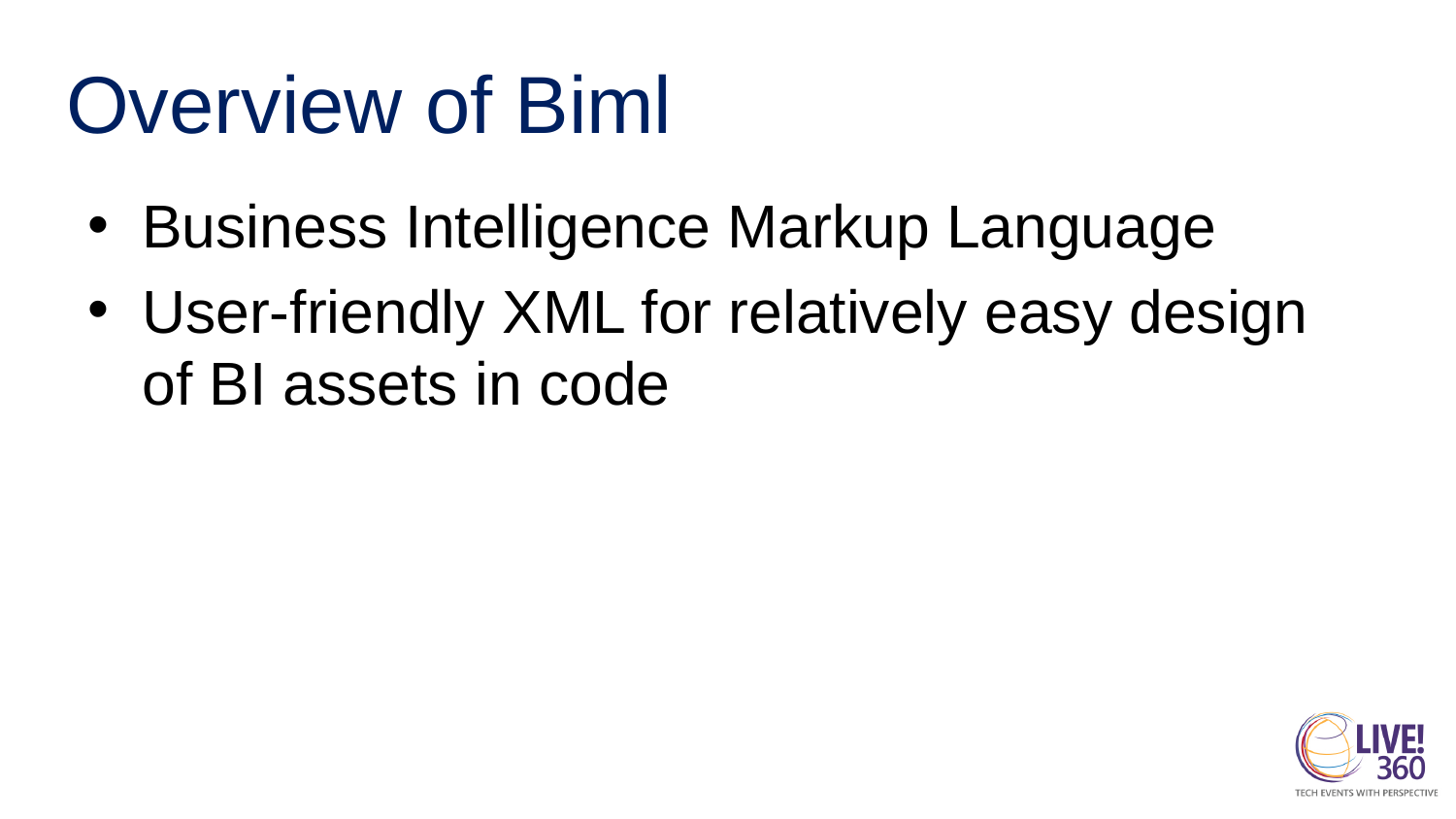

# Overview of Biml
Business Intelligence Markup Language
User-friendly XML for relatively easy design of BI assets in code